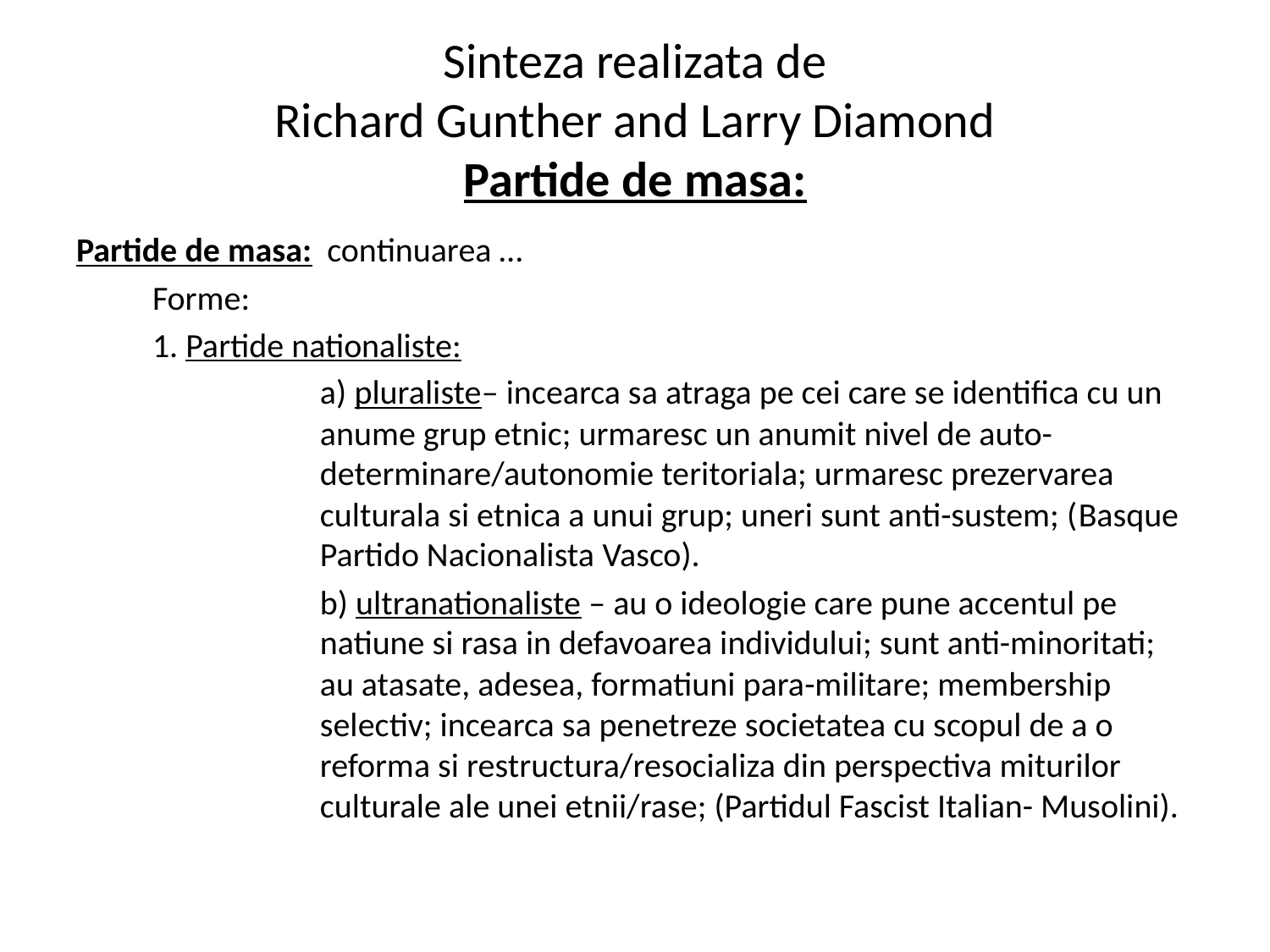

# Sinteza realizata de Richard Gunther and Larry Diamond Partide de masa:
Partide de masa:  continuarea …
	Forme:
	1. Partide nationaliste:
a) pluraliste– incearca sa atraga pe cei care se identifica cu un anume grup etnic; urmaresc un anumit nivel de auto-determinare/autonomie teritoriala; urmaresc prezervarea culturala si etnica a unui grup; uneri sunt anti-sustem; (Basque Partido Nacionalista Vasco).
	b) ultranationaliste – au o ideologie care pune accentul pe natiune si rasa in defavoarea individului; sunt anti-minoritati; au atasate, adesea, formatiuni para-militare; membership selectiv; incearca sa penetreze societatea cu scopul de a o reforma si restructura/resocializa din perspectiva miturilor culturale ale unei etnii/rase; (Partidul Fascist Italian- Musolini).